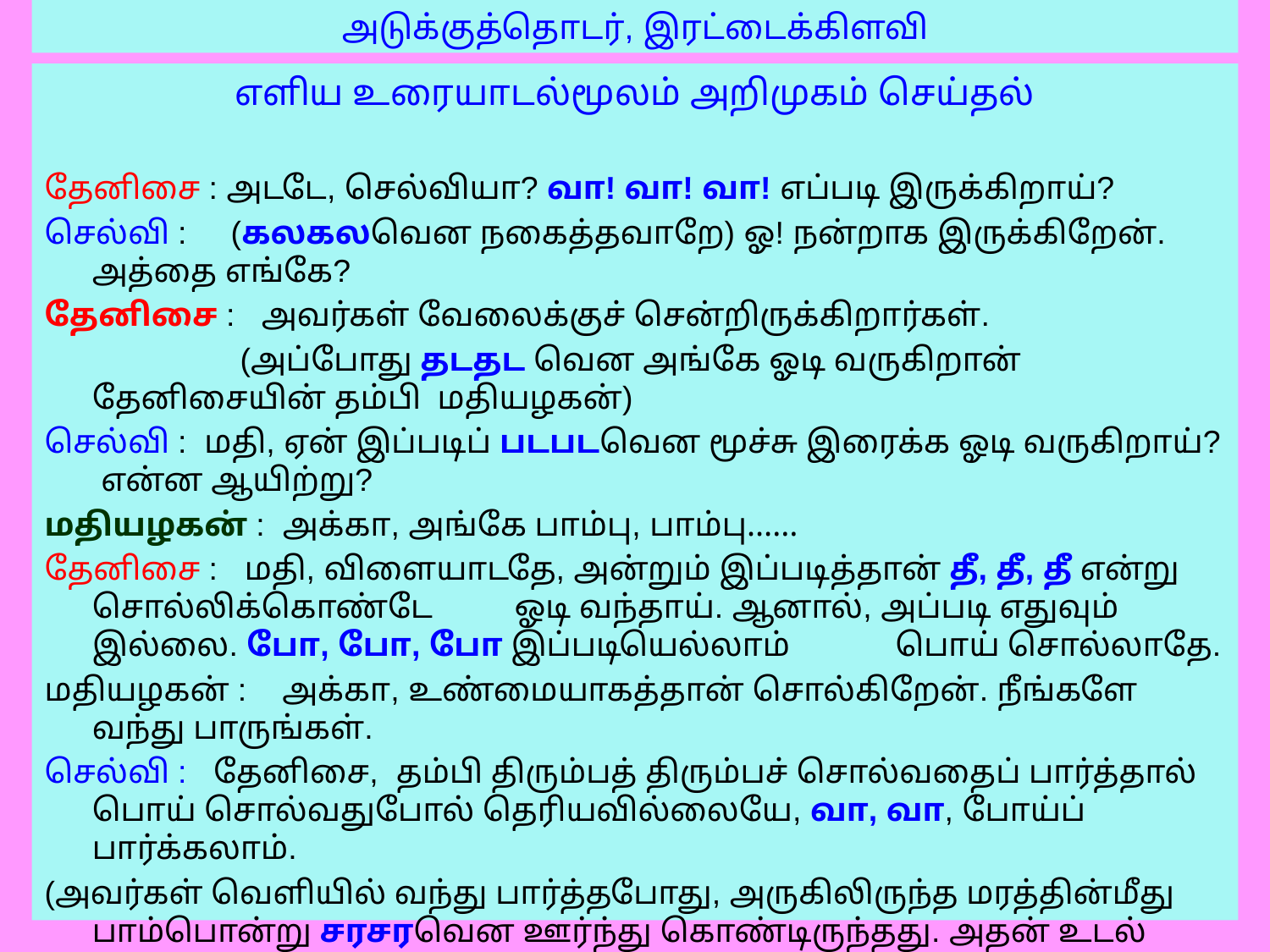

# அடுக்குத்தொடர், இரட்டைக்கிளவி
எளிய உரையாடல்மூலம் அறிமுகம் செய்தல்

தேனிசை : அடடே, செல்வியா? வா! வா! வா! எப்படி இருக்கிறாய்?
செல்வி :     (கலகலவென நகைத்தவாறே) ஓ! நன்றாக இருக்கிறேன். அத்தை எங்கே?
தேனிசை :   அவர்கள் வேலைக்குச் சென்றிருக்கிறார்கள்.
                      (அப்போது தடதட வென அங்கே ஓடி வருகிறான் தேனிசையின் தம்பி  மதியழகன்)
செல்வி :  மதி, ஏன் இப்படிப் படபடவென மூச்சு இரைக்க ஓடி வருகிறாய்?  என்ன ஆயிற்று?
மதியழகன் :  அக்கா, அங்கே பாம்பு, பாம்பு……
தேனிசை :   மதி, விளையாடதே, அன்றும் இப்படித்தான் தீ, தீ, தீ என்று  சொல்லிக்கொண்டே 	     ஓடி வந்தாய். ஆனால், அப்படி எதுவும் இல்லை. போ, போ, போ இப்படியெல்லாம் 	     பொய் சொல்லாதே.
மதியழகன் :    அக்கா, உண்மையாகத்தான் சொல்கிறேன். நீங்களே வந்து பாருங்கள்.
செல்வி :   தேனிசை,  தம்பி திரும்பத் திரும்பச் சொல்வதைப் பார்த்தால் பொய் சொல்வதுபோல் தெரியவில்லையே, வா, வா, போய்ப் பார்க்கலாம்.
(அவர்கள் வெளியில் வந்து பார்த்தபோது, அருகிலிருந்த மரத்தின்மீது பாம்பொன்று சரசரவென ஊர்ந்து கொண்டிருந்தது. அதன் உடல் பளபளவென வெயிலில் மின்னியது).